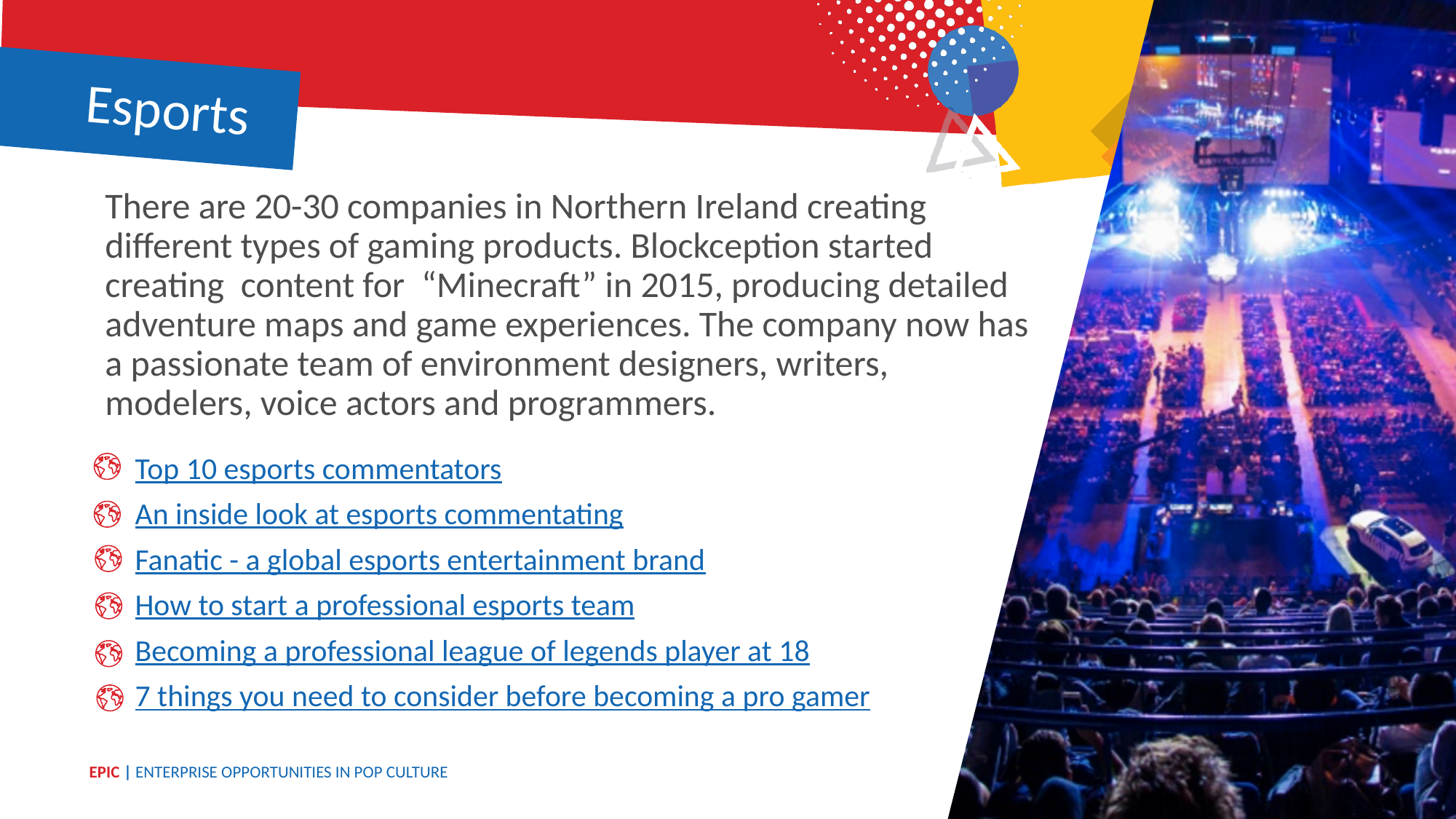

Esports
There are 20-30 companies in Northern Ireland creating different types of gaming products. Blockception started creating  content for  “Minecraft” in 2015, producing detailed adventure maps and game experiences. The company now has a passionate team of environment designers, writers, modelers, voice actors and programmers.
Top 10 esports commentators
An inside look at esports commentating
Fanatic - a global esports entertainment brand
How to start a professional esports team
Becoming a professional league of legends player at 18
7 things you need to consider before becoming a pro gamer